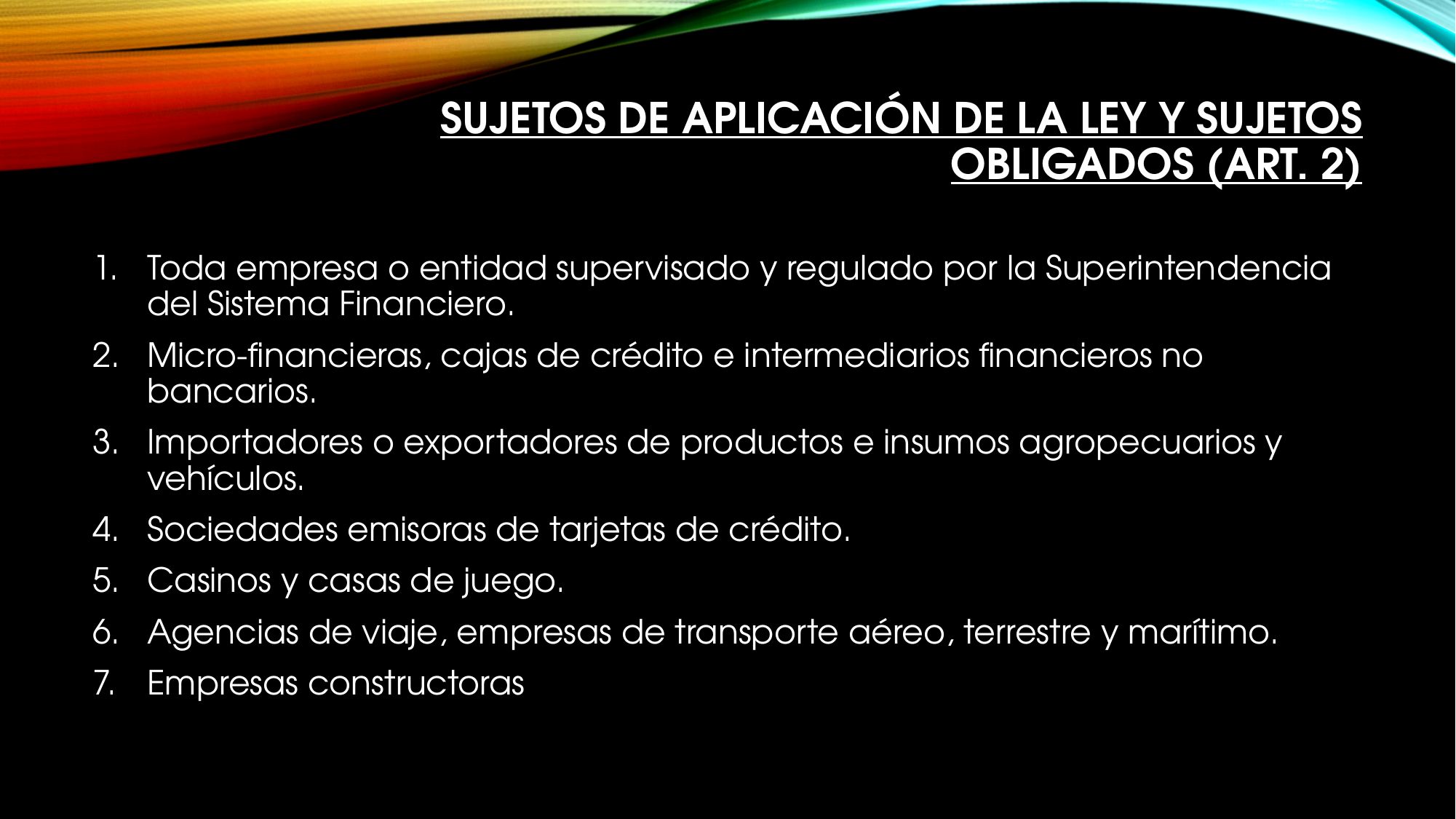

# Sujetos de aplicación de la Ley y sujetos obligados (Art. 2)
Toda empresa o entidad supervisado y regulado por la Superintendencia del Sistema Financiero.
Micro-financieras, cajas de crédito e intermediarios financieros no bancarios.
Importadores o exportadores de productos e insumos agropecuarios y vehículos.
Sociedades emisoras de tarjetas de crédito.
Casinos y casas de juego.
Agencias de viaje, empresas de transporte aéreo, terrestre y marítimo.
Empresas constructoras